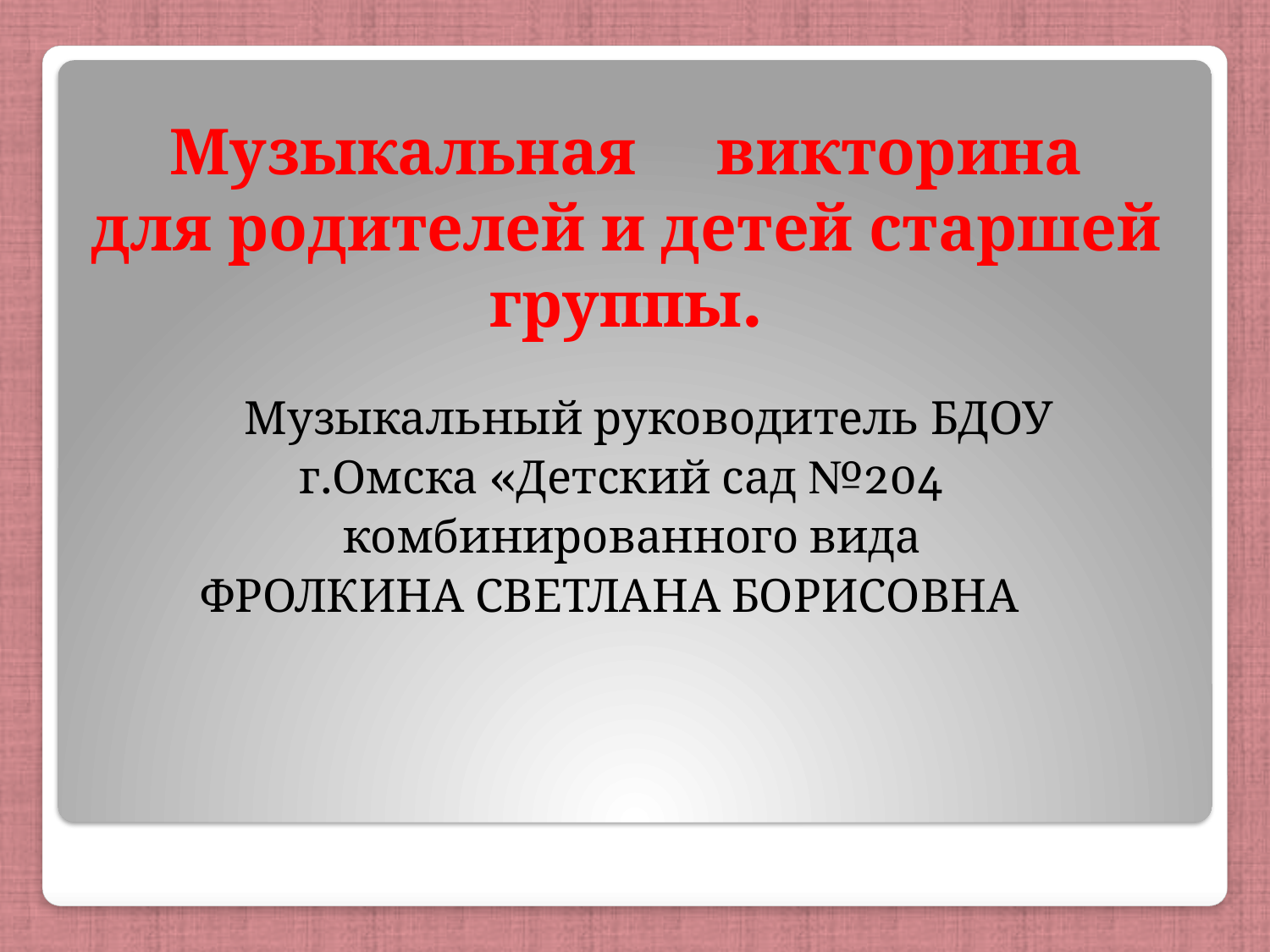

# Музыкальная     викторина для родителей и детей старшей группы.

    Музыкальный руководитель БДОУ
         г.Омска «Детский сад №204
             комбинированного вида
ФРОЛКИНА СВЕТЛАНА БОРИСОВНА